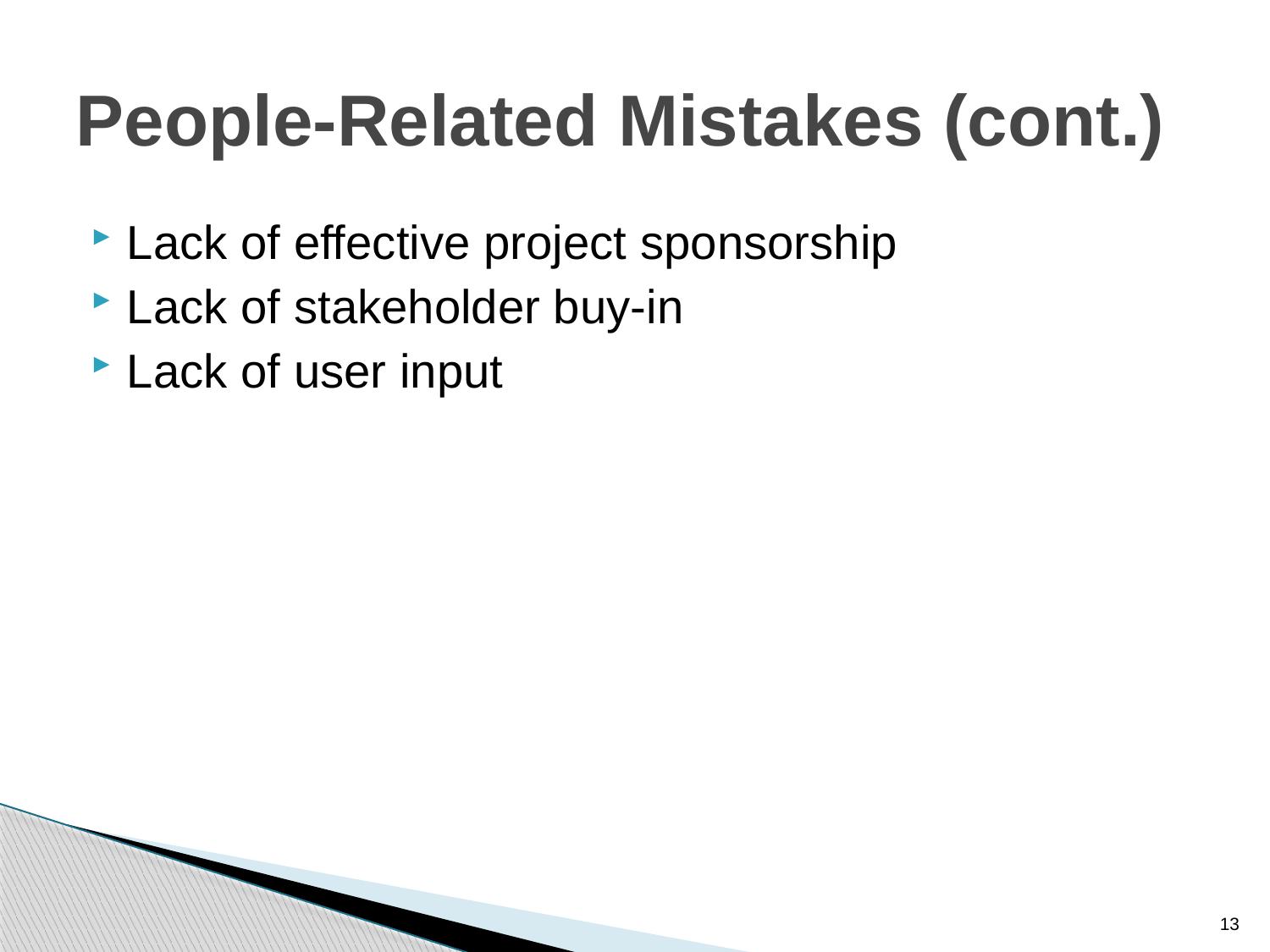

# People-Related Mistakes (cont.)
Lack of effective project sponsorship
Lack of stakeholder buy-in
Lack of user input
13